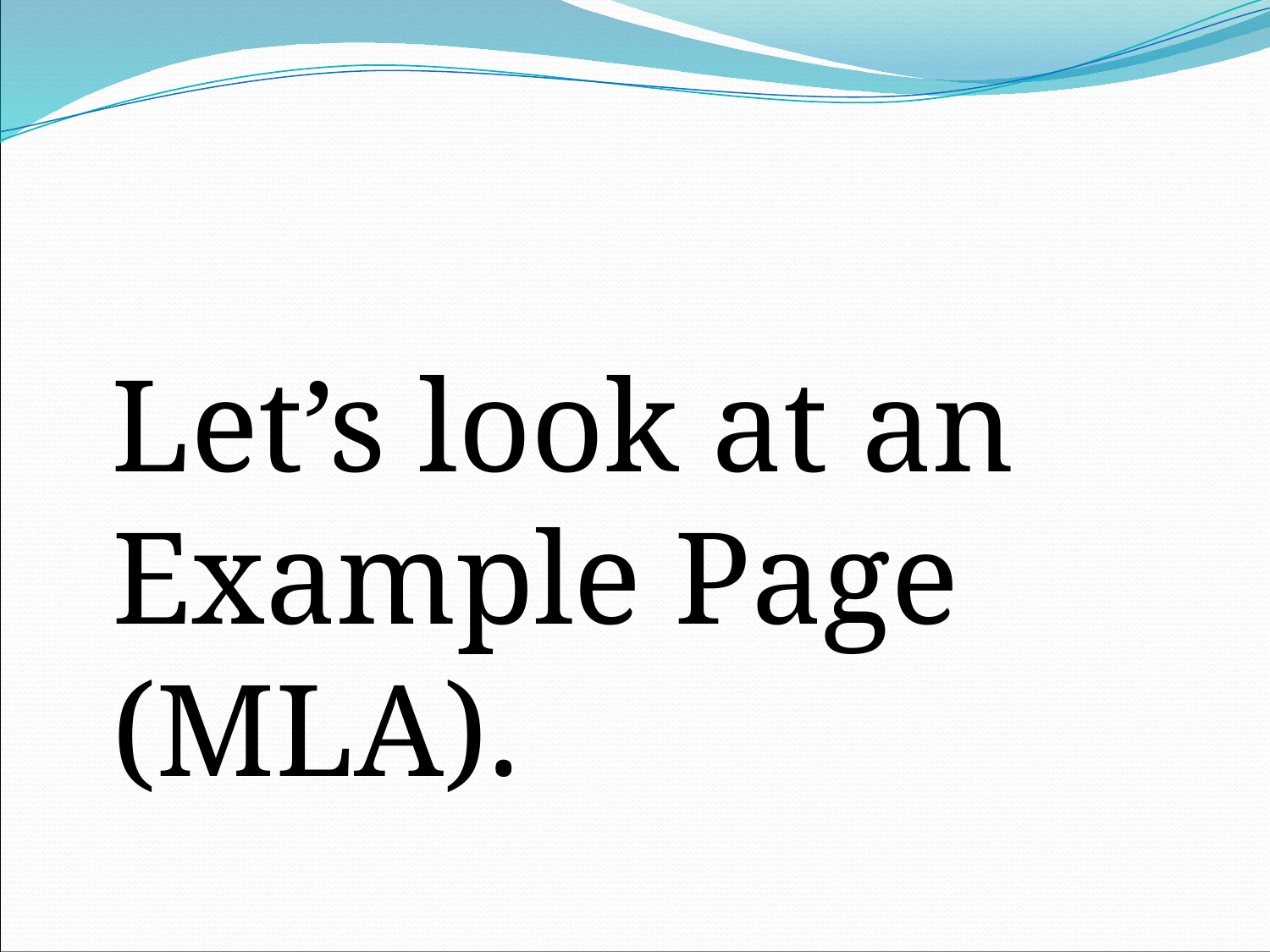

Let’s look at an Example Page (MLA).